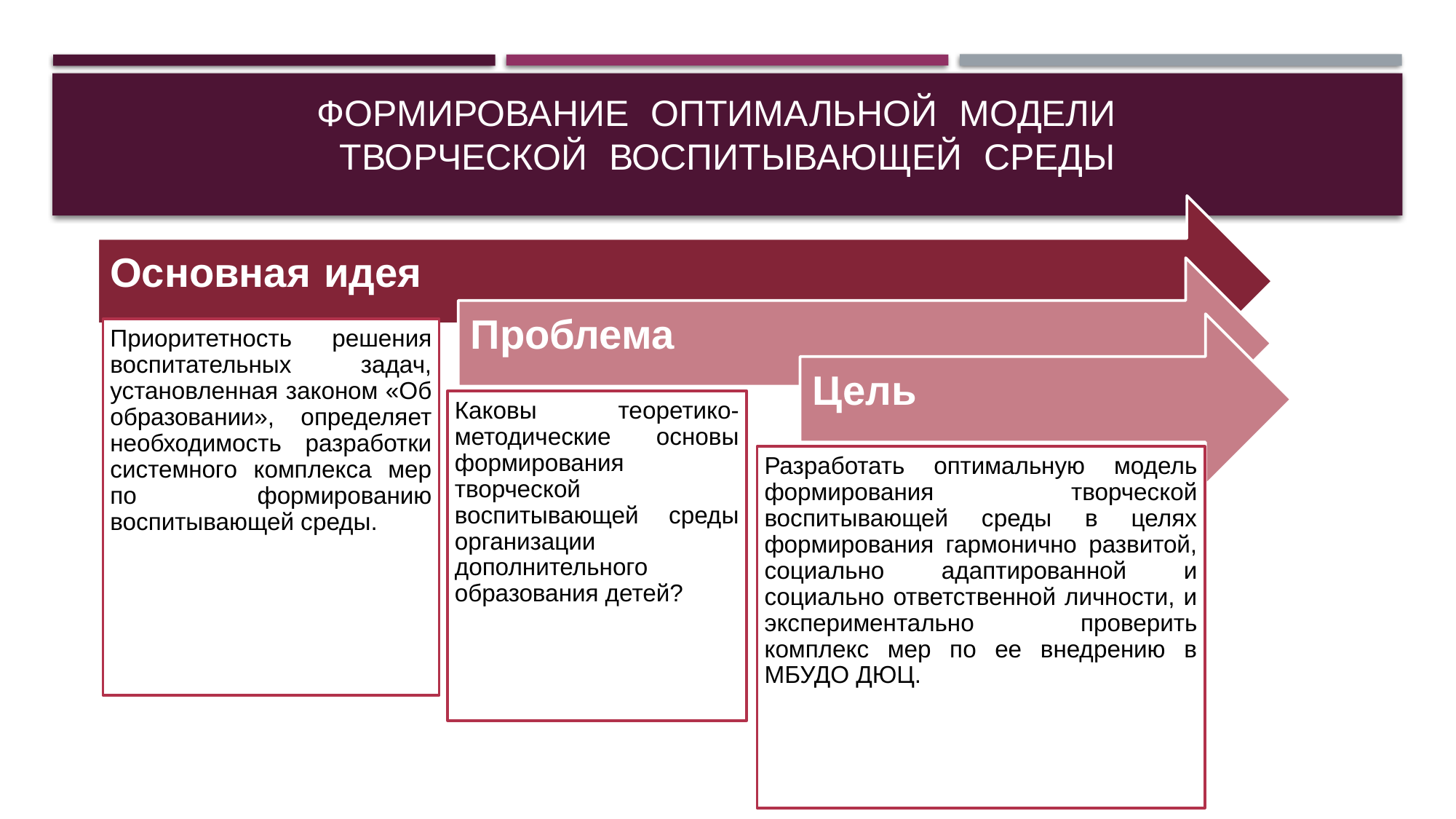

# Формирование  оптимальной  модели творческой  воспитывающей  среды
Основная идея
Приоритетность решения воспитательных задач, установленная законом «Об образовании», определяет необходимость разработки системного комплекса мер по формированию воспитывающей среды.
Проблема
Каковы теоретико-методические основы формирования творческой воспитывающей среды организации дополнительного образования детей?
Цель
Разработать оптимальную модель формирования творческой воспитывающей среды в целях формирования гармонично развитой, социально адаптированной и социально ответственной личности, и экспериментально проверить комплекс мер по ее внедрению в МБУДО ДЮЦ.